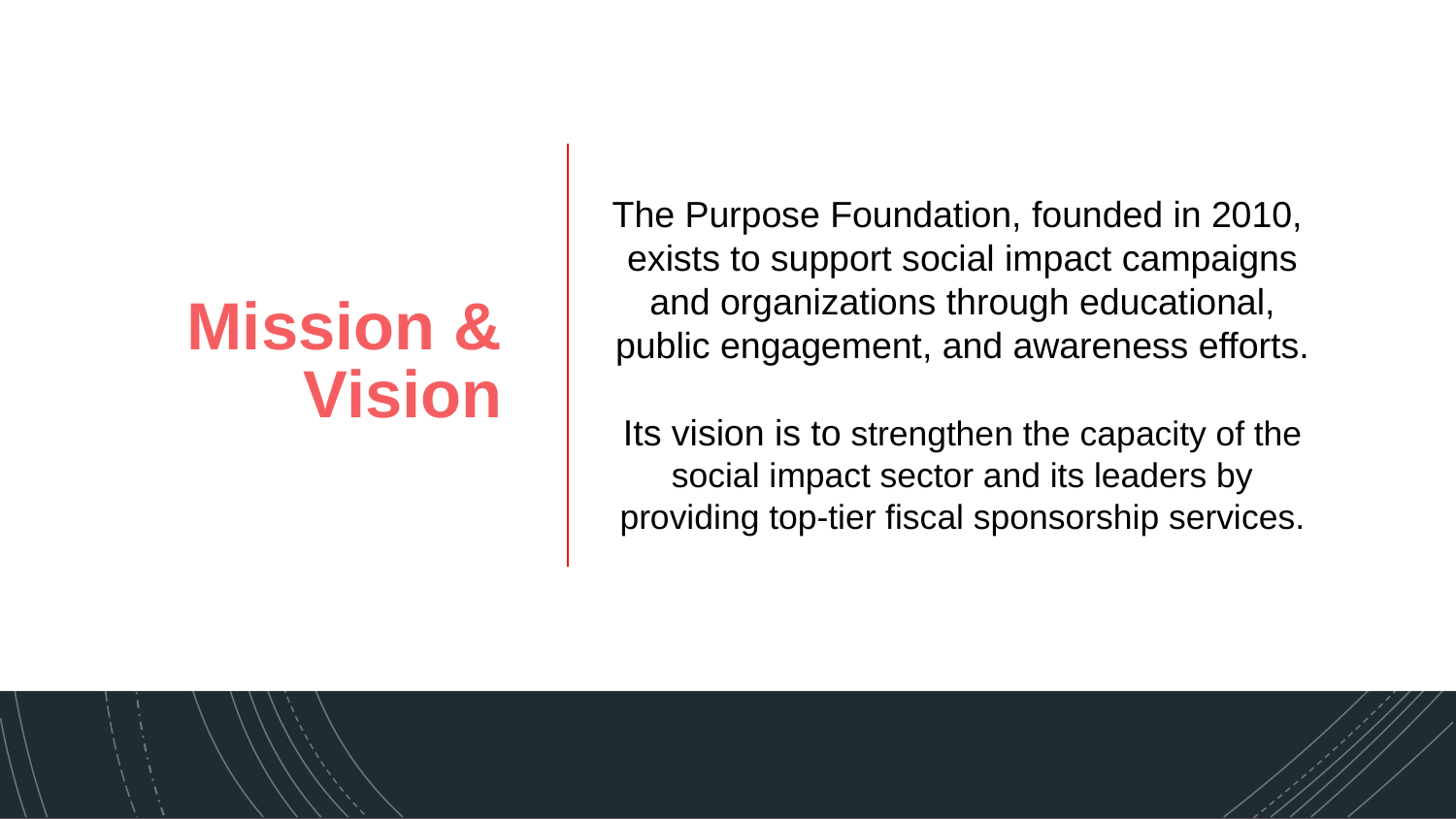

# Mission &
Vision
The Purpose Foundation, founded in 2010,  exists to support social impact campaigns and organizations through educational, public engagement, and awareness efforts.

Its vision is to strengthen the capacity of the social impact sector and its leaders by providing top-tier fiscal sponsorship services.